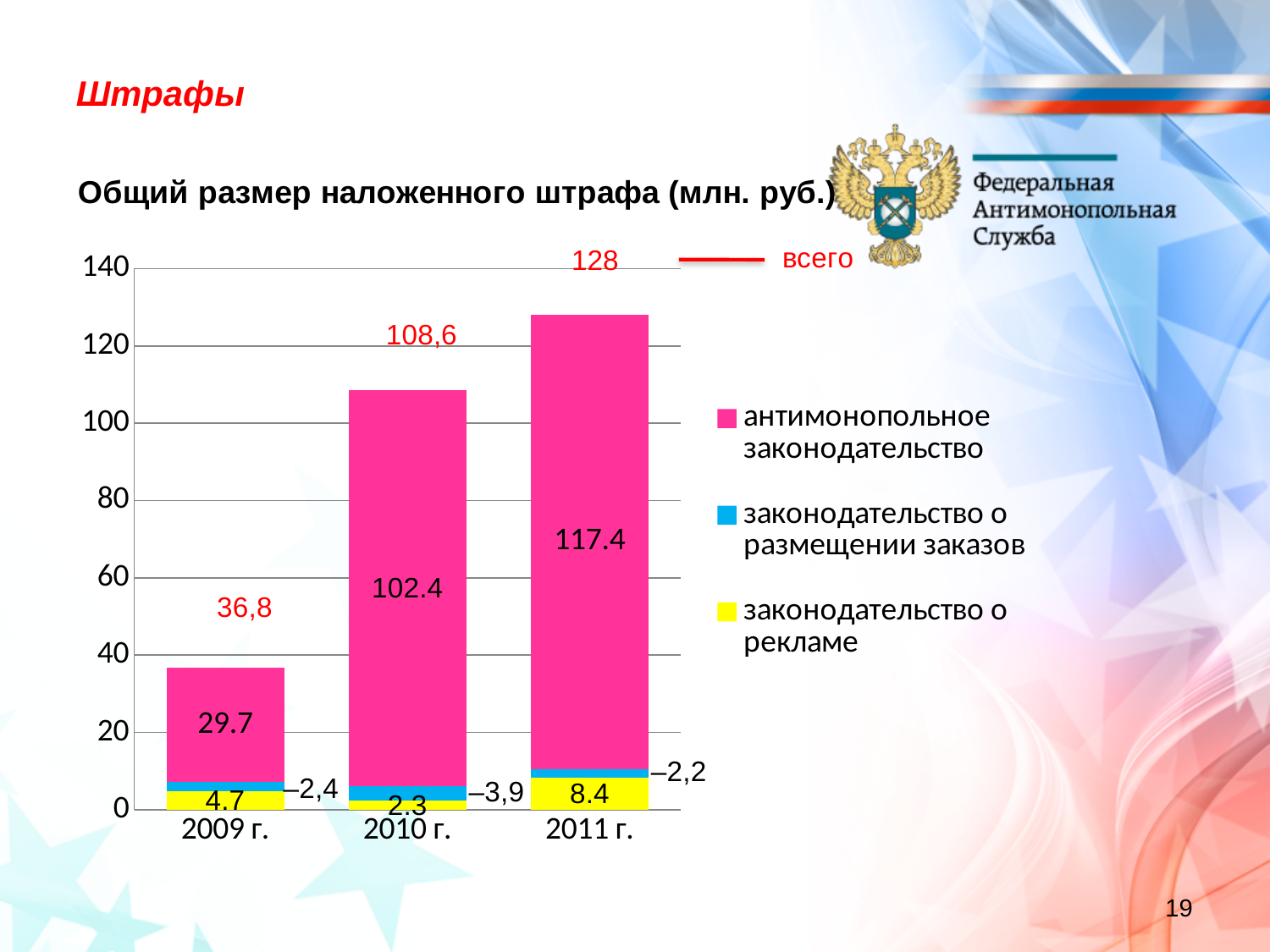

Штрафы

### Chart: Общий размер наложенного штрафа (млн. руб.)

| Category | законодательство о
рекламе | законодательство о размещении заказов | антимонопольное
законодательство |
|---|---|---|---|
| 2009 г. | 4.7 | 2.4 | 29.7 |
| 2010 г. | 2.3 | 3.9 | 102.4 |
| 2011 г. | 8.4 | 2.2 | 117.4 |
128
19